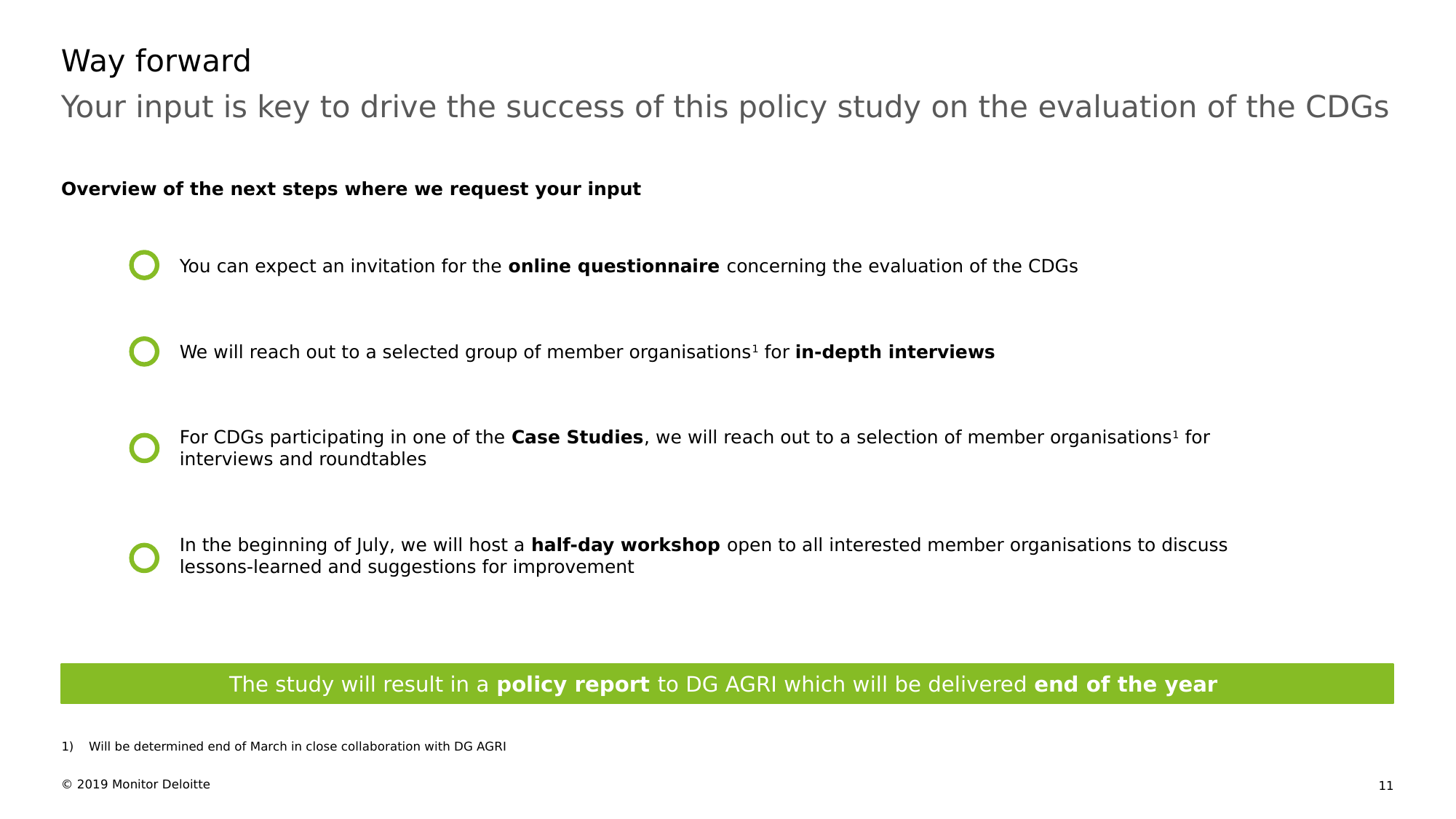

# Way forward
Your input is key to drive the success of this policy study on the evaluation of the CDGs
Overview of the next steps where we request your input

You can expect an invitation for the online questionnaire concerning the evaluation of the CDGs
We will reach out to a selected group of member organisations1 for in-depth interviews
For CDGs participating in one of the Case Studies, we will reach out to a selection of member organisations1 for interviews and roundtables
In the beginning of July, we will host a half-day workshop open to all interested member organisations to discuss lessons-learned and suggestions for improvement

The study will result in a policy report to DG AGRI which will be delivered end of the year
Will be determined end of March in close collaboration with DG AGRI